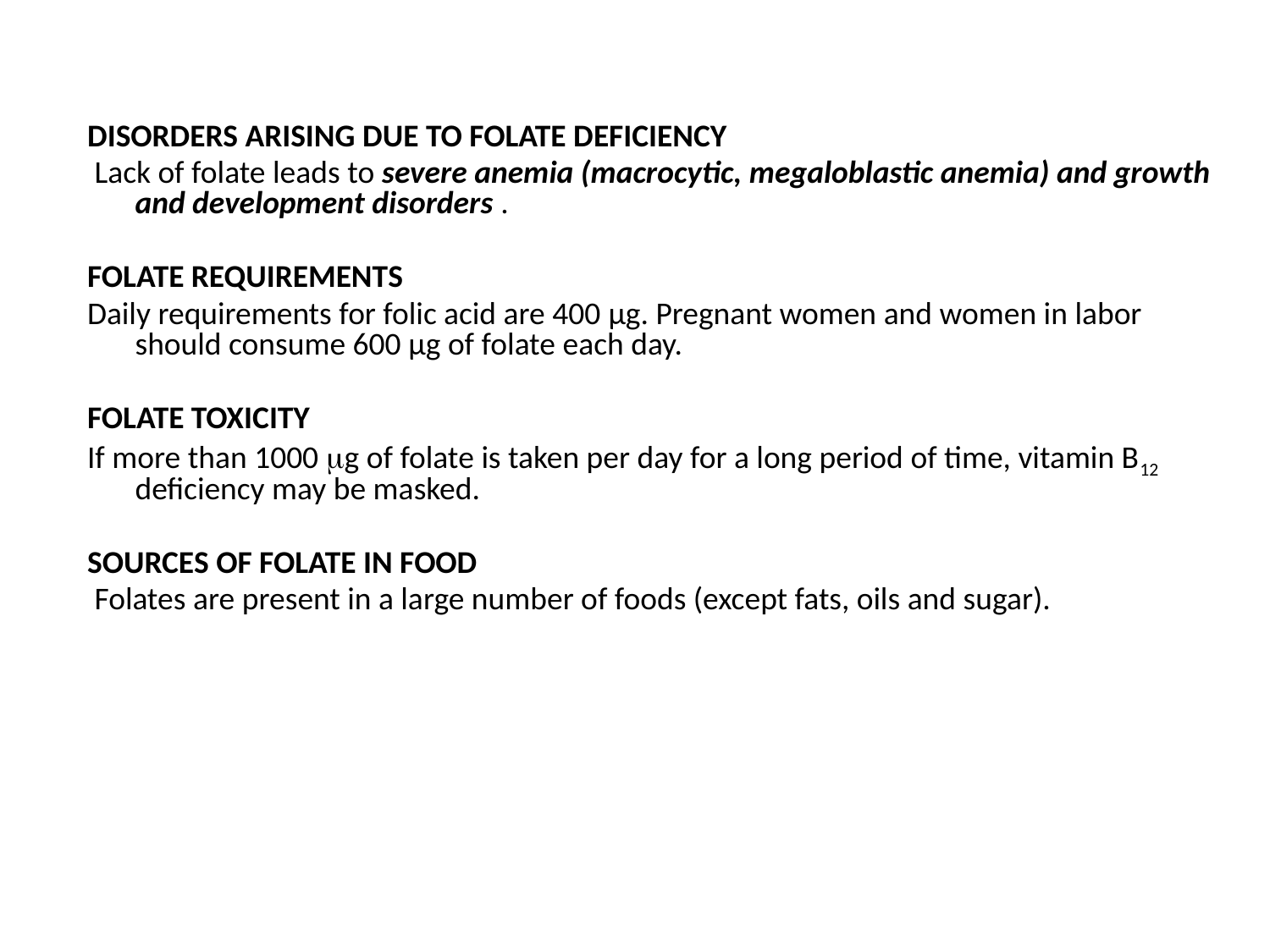

DISORDERS ARISING DUE TO FOLATE DEFICIENCY
 Lack of folate leads to severe anemia (macrocytic, megaloblastic anemia) and growth and development disorders .

FOLATE REQUIREMENTS
Daily requirements for folic acid are 400 μg. Pregnant women and women in labor should consume 600 μg of folate each day.

FOLATE TOXICITY
If more than 1000 μg of folate is taken per day for a long period of time, vitamin B12 deficiency may be masked.

SOURCES OF FOLATE IN FOOD
 Folates are present in a large number of foods (except fats, oils and sugar).